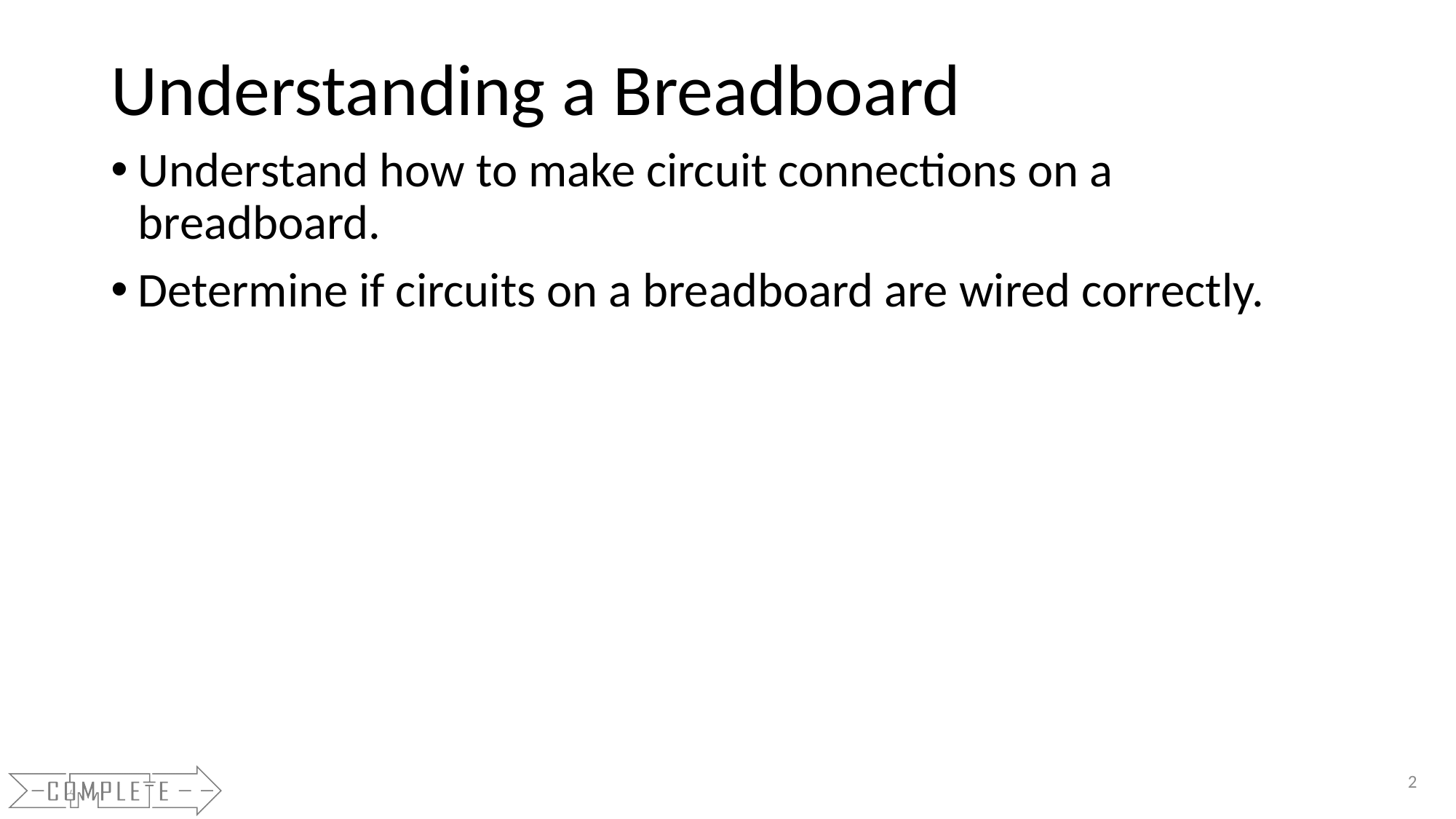

# Understanding a Breadboard
Understand how to make circuit connections on a breadboard.
Determine if circuits on a breadboard are wired correctly.

2